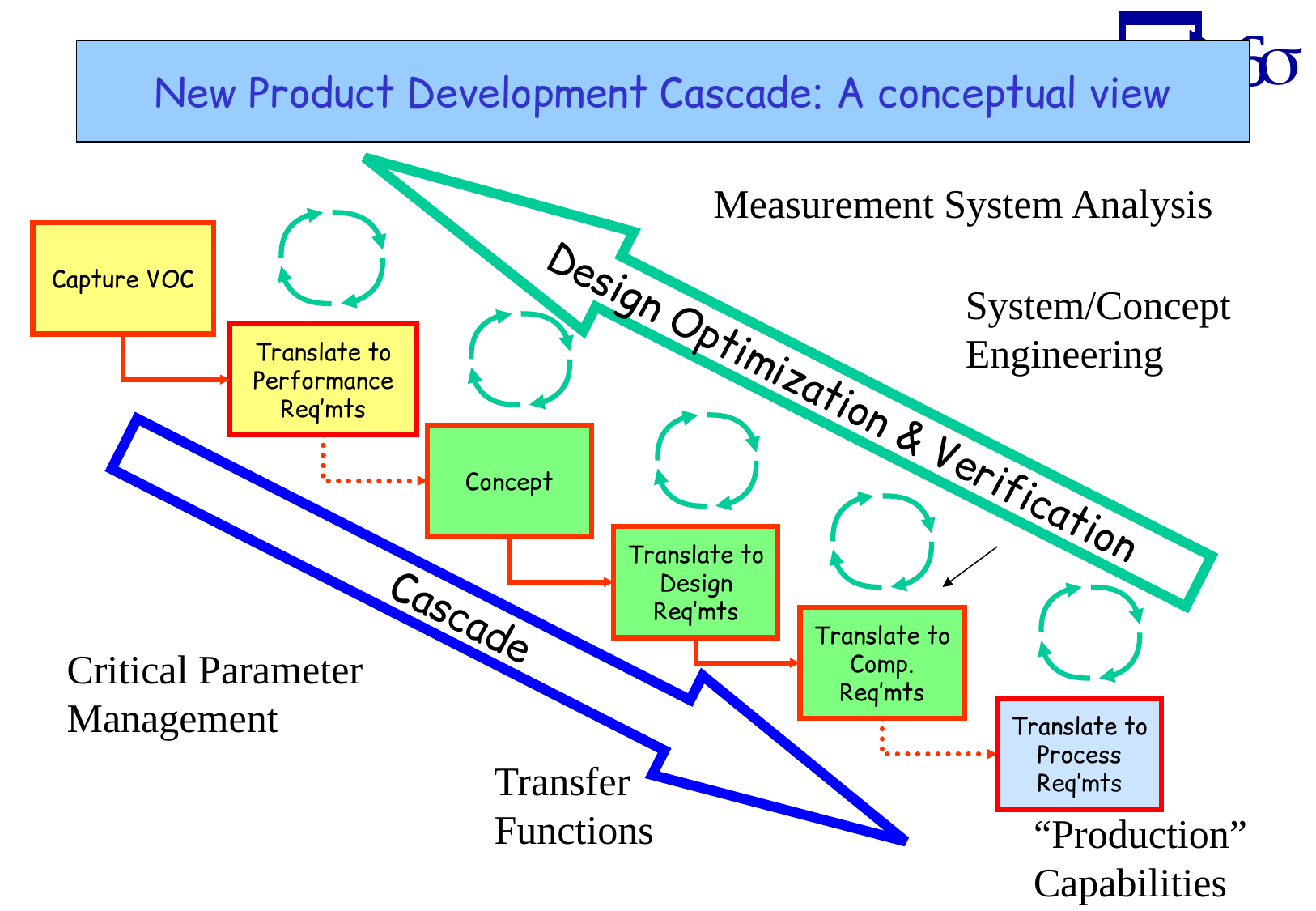

New Product Development Cascade: A conceptual view
Measurement System Analysis

Capture VOC
System/Concept
Engineering
Design Optimization & Verification

Concept

Translate to Design Req’mts
Translate to Comp. Req’mts

Translate to Performance Req’mts

 Cascade

Translate to Process Req’mts

Critical Parameter Management
Transfer Functions
“Production” Capabilities